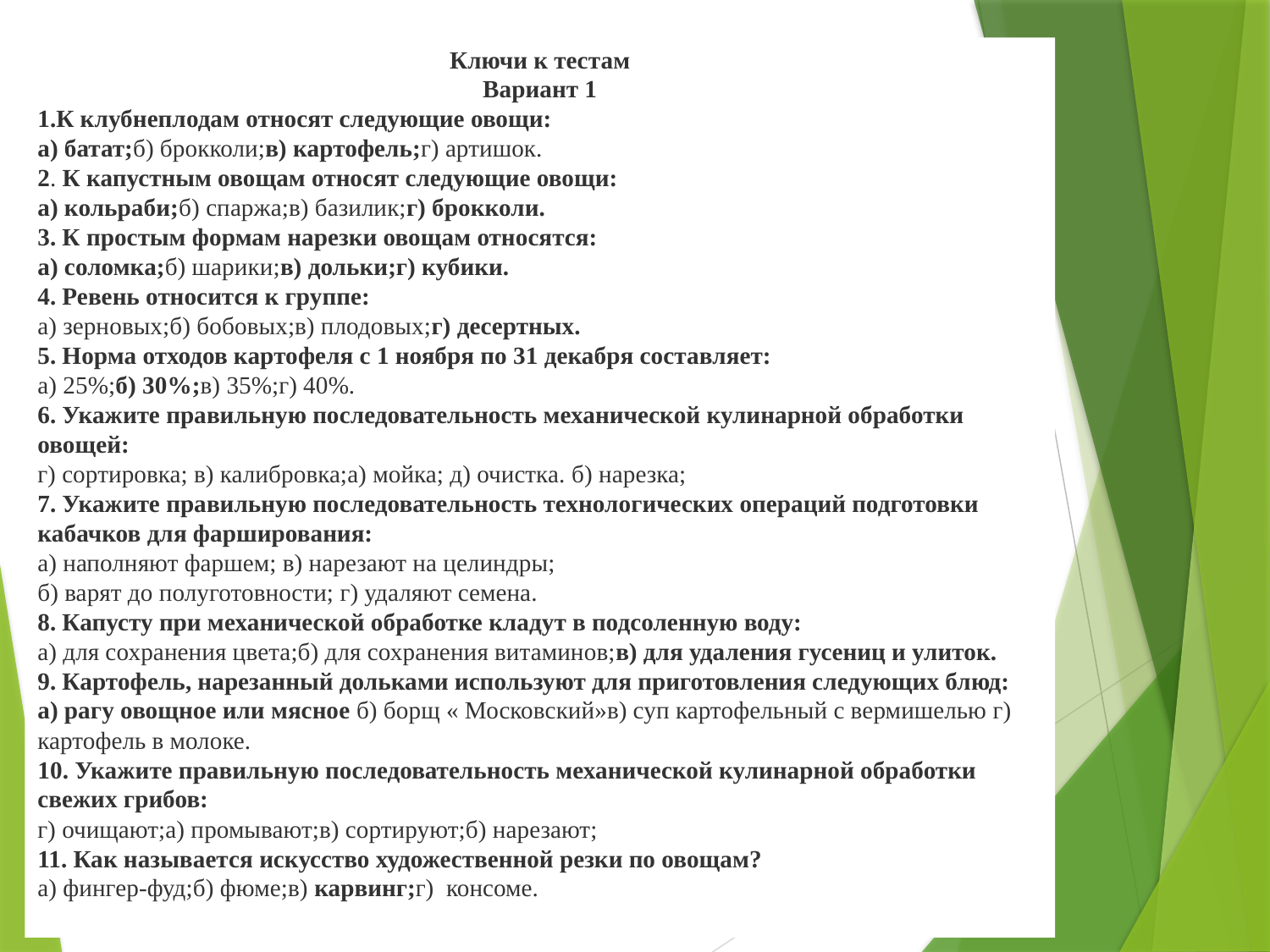

Ключи к тестам
Вариант 1
1.К клубнеплодам относят следующие овощи:
а) батат;б) брокколи;в) картофель;г) артишок.
2. К капустным овощам относят следующие овощи:
а) кольраби;б) спаржа;в) базилик;г) брокколи.
3. К простым формам нарезки овощам относятся:
а) соломка;б) шарики;в) дольки;г) кубики.
4. Ревень относится к группе:
а) зерновых;б) бобовых;в) плодовых;г) десертных.
5. Норма отходов картофеля с 1 ноября по 31 декабря составляет:
а) 25%;б) 30%;в) 35%;г) 40%.
6. Укажите правильную последовательность механической кулинарной обработки овощей:
г) сортировка; в) калибровка;а) мойка; д) очистка. б) нарезка;
7. Укажите правильную последовательность технологических операций подготовки кабачков для фарширования:
а) наполняют фаршем; в) нарезают на целиндры;
б) варят до полуготовности; г) удаляют семена.
8. Капусту при механической обработке кладут в подсоленную воду:
а) для сохранения цвета;б) для сохранения витаминов;в) для удаления гусениц и улиток.
9. Картофель, нарезанный дольками используют для приготовления следующих блюд:
а) рагу овощное или мясное б) борщ « Московский»в) суп картофельный с вермишелью г) картофель в молоке.
10. Укажите правильную последовательность механической кулинарной обработки свежих грибов:
г) очищают;а) промывают;в) сортируют;б) нарезают;
11. Как называется искусство художественной резки по овощам?
а) фингер-фуд;б) фюме;в) карвинг;г)  консоме.